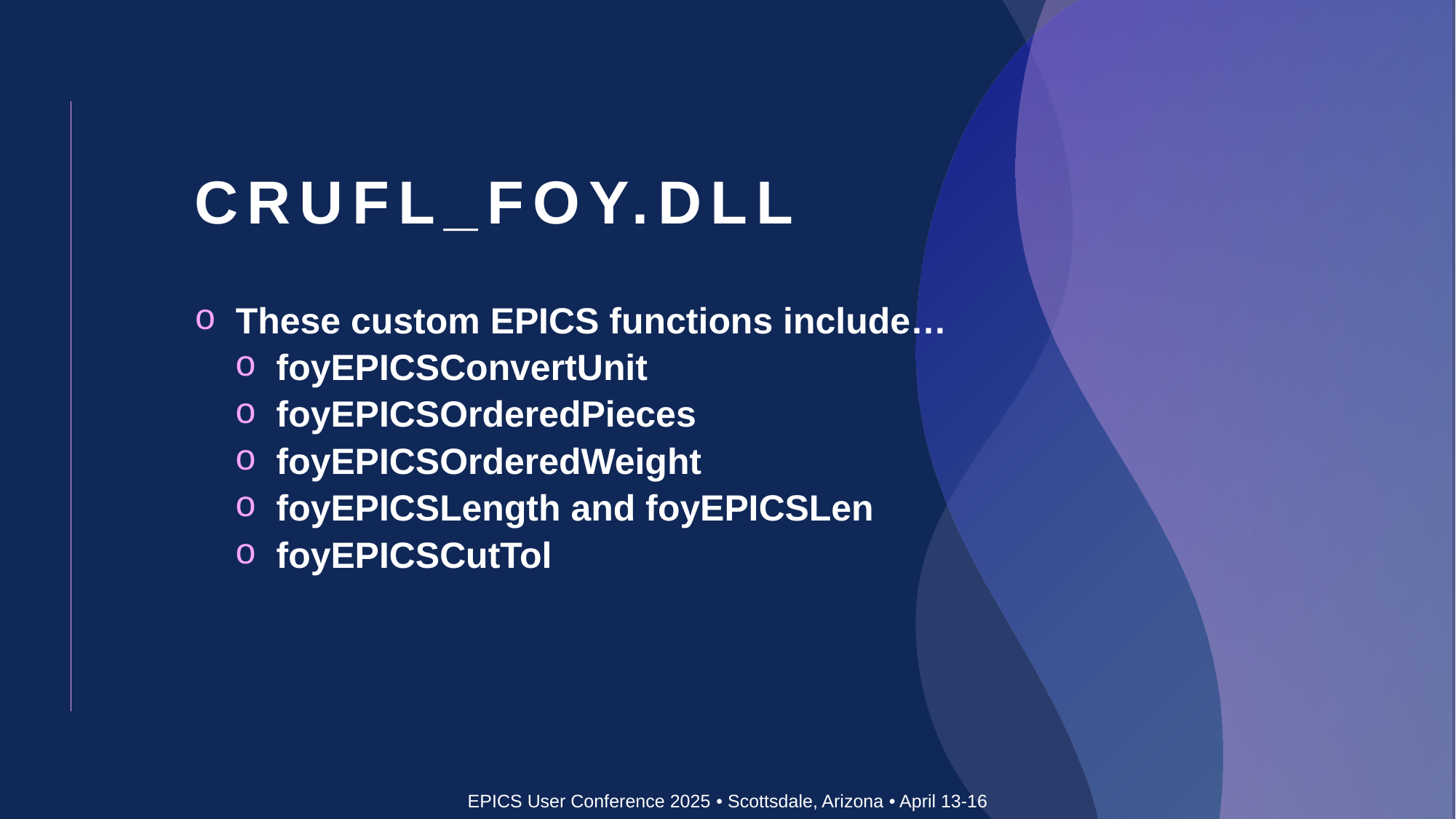

# Crufl_foy.dll
These custom EPICS functions include…
foyEPICSConvertUnit
foyEPICSOrderedPieces
foyEPICSOrderedWeight
foyEPICSLength and foyEPICSLen
foyEPICSCutTol